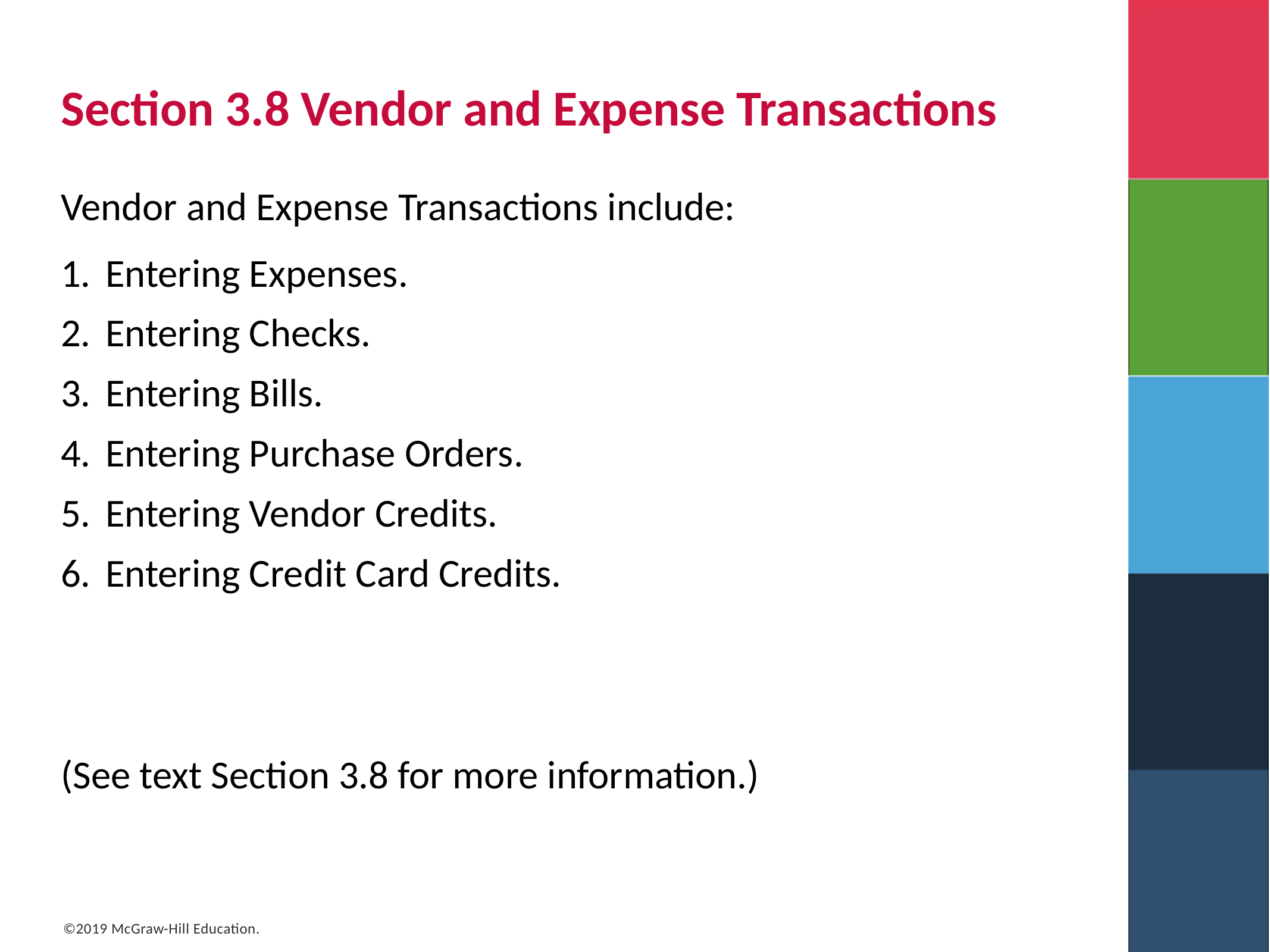

# Section 3.8 Vendor and Expense Transactions
Vendor and Expense Transactions include:
Entering Expenses.
Entering Checks.
Entering Bills.
Entering Purchase Orders.
Entering Vendor Credits.
Entering Credit Card Credits.
(See text Section 3.8 for more information.)